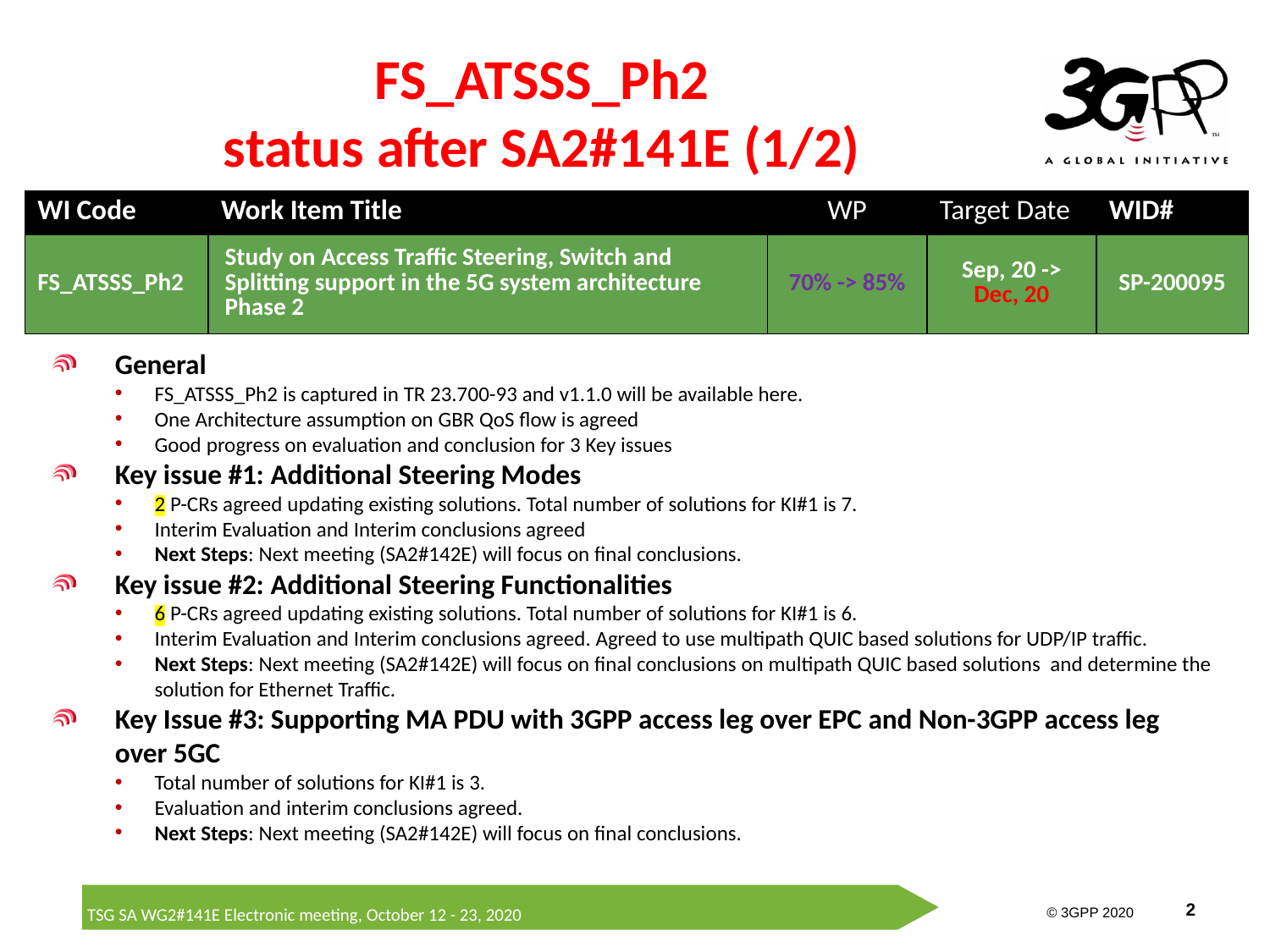

# FS_ATSSS_Ph2 status after SA2#141E (1/2)
| WI Code | Work Item Title | WP | Target Date | WID# |
| --- | --- | --- | --- | --- |
| FS\_ATSSS\_Ph2 | Study on Access Traffic Steering, Switch and Splitting support in the 5G system architecture Phase 2 | 70% -> 85% | Sep, 20 -> Dec, 20 | SP-200095 |
General
FS_ATSSS_Ph2 is captured in TR 23.700-93 and v1.1.0 will be available here.
One Architecture assumption on GBR QoS flow is agreed
Good progress on evaluation and conclusion for 3 Key issues
Key issue #1: Additional Steering Modes
2 P-CRs agreed updating existing solutions. Total number of solutions for KI#1 is 7.
Interim Evaluation and Interim conclusions agreed
Next Steps: Next meeting (SA2#142E) will focus on final conclusions.
Key issue #2: Additional Steering Functionalities
6 P-CRs agreed updating existing solutions. Total number of solutions for KI#1 is 6.
Interim Evaluation and Interim conclusions agreed. Agreed to use multipath QUIC based solutions for UDP/IP traffic.
Next Steps: Next meeting (SA2#142E) will focus on final conclusions on multipath QUIC based solutions  and determine the solution for Ethernet Traffic.
Key Issue #3: Supporting MA PDU with 3GPP access leg over EPC and Non-3GPP access leg over 5GC
Total number of solutions for KI#1 is 3.
Evaluation and interim conclusions agreed.
Next Steps: Next meeting (SA2#142E) will focus on final conclusions.